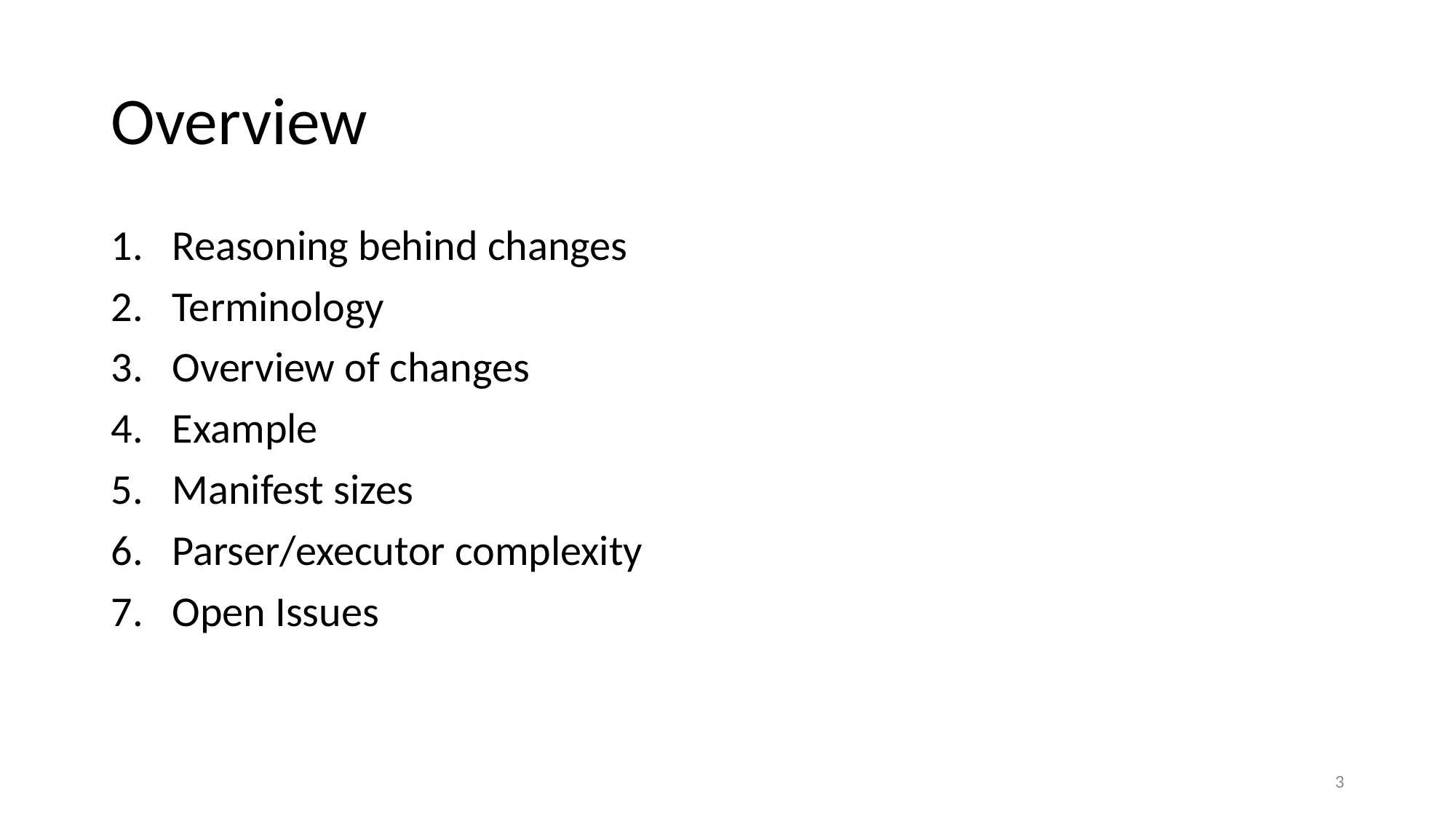

# Overview
Reasoning behind changes
Terminology
Overview of changes
Example
Manifest sizes
Parser/executor complexity
Open Issues

3